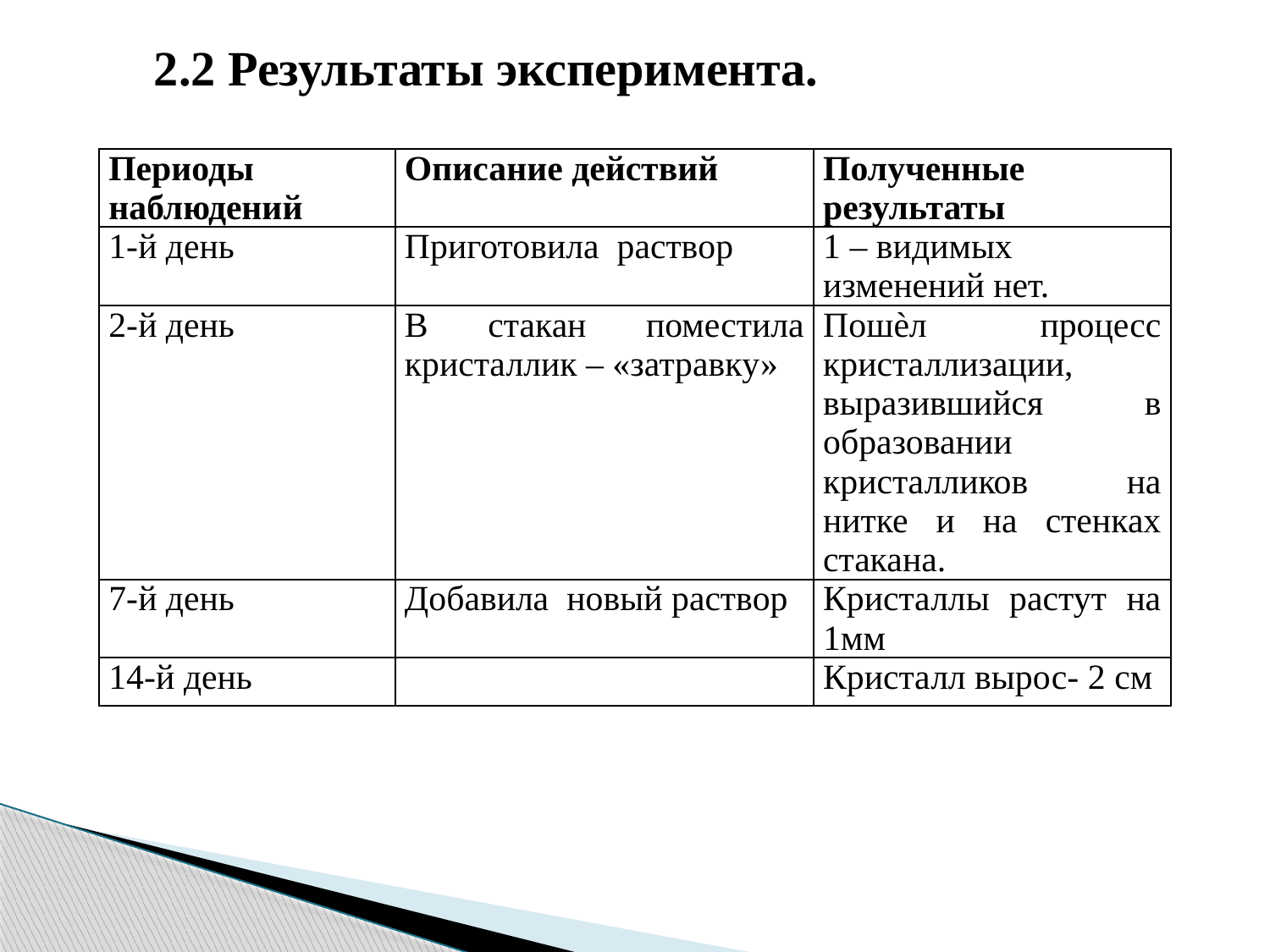

2.2 Результаты эксперимента.
| Периоды наблюдений | Описание действий | Полученные результаты |
| --- | --- | --- |
| 1-й день | Приготовила раствор | 1 – видимых изменений нет. |
| 2-й день | В стакан поместила кристаллик – «затравку» | Пошѐл процесс кристаллизации, выразившийся в образовании кристалликов на нитке и на стенках стакана. |
| 7-й день | Добавила новый раствор | Кристаллы растут на 1мм |
| 14-й день |  | Кристалл вырос- 2 см |